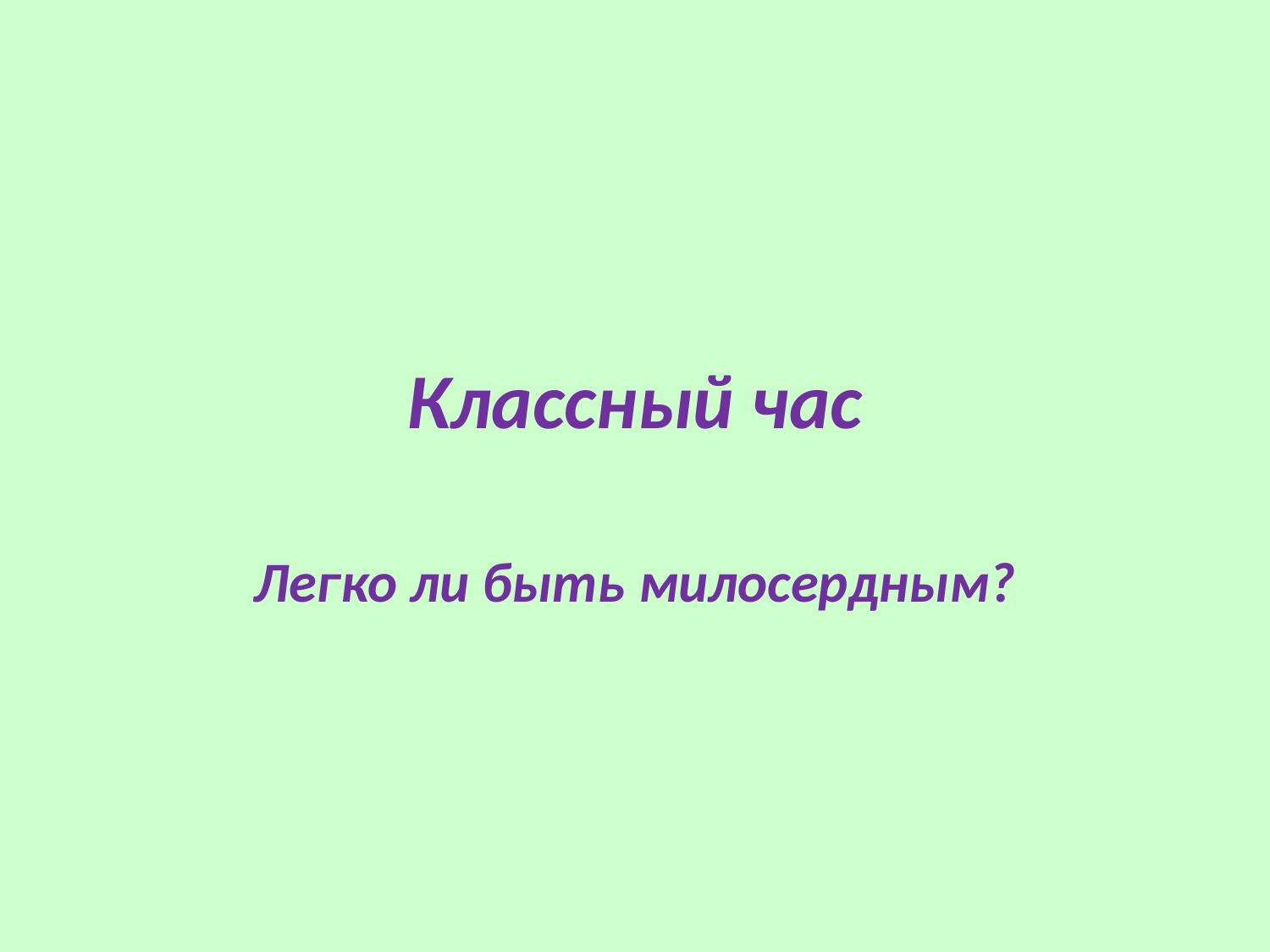

# Классный час
Легко ли быть милосердным?